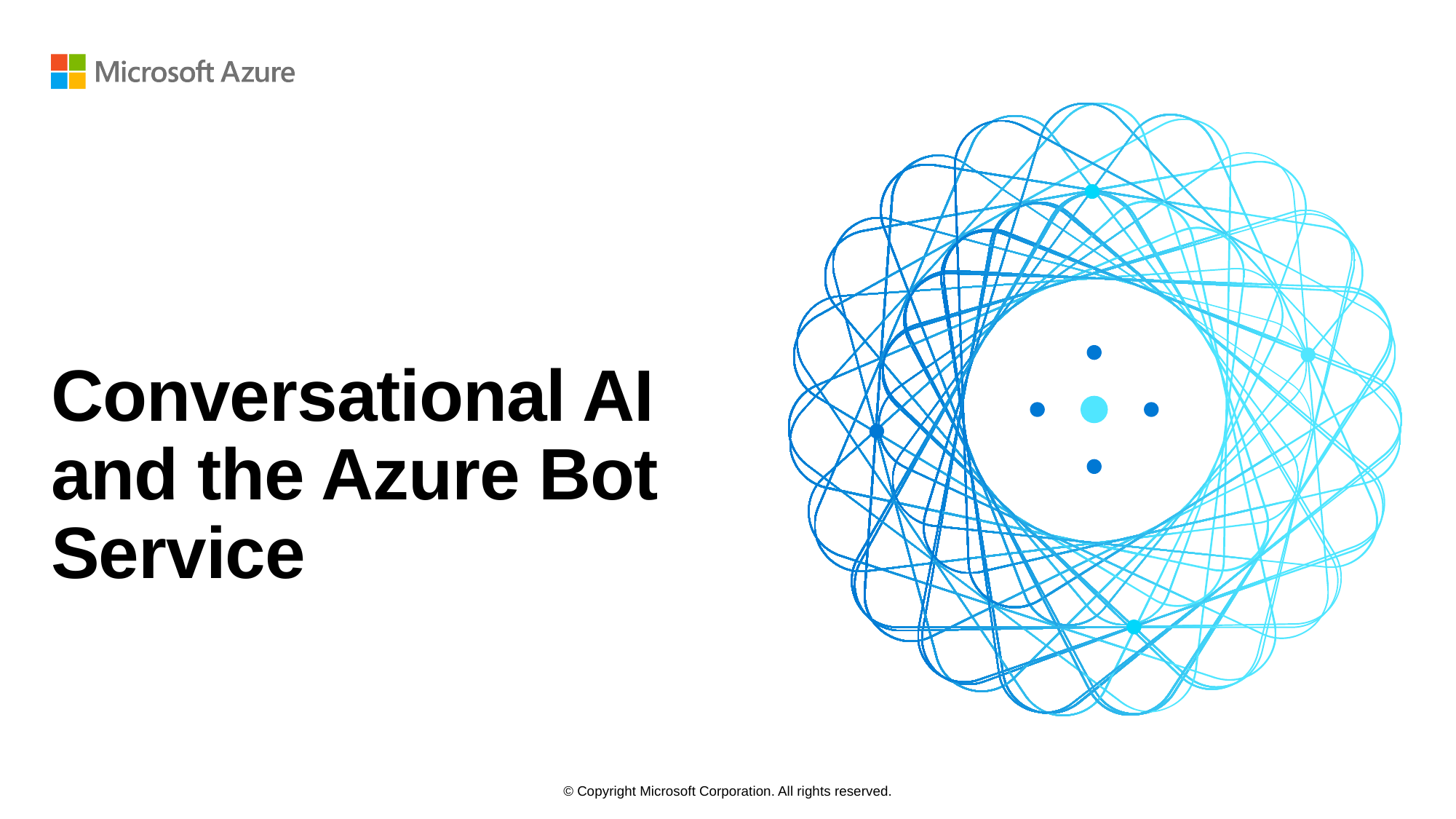

# Conversational AI and the Azure Bot Service